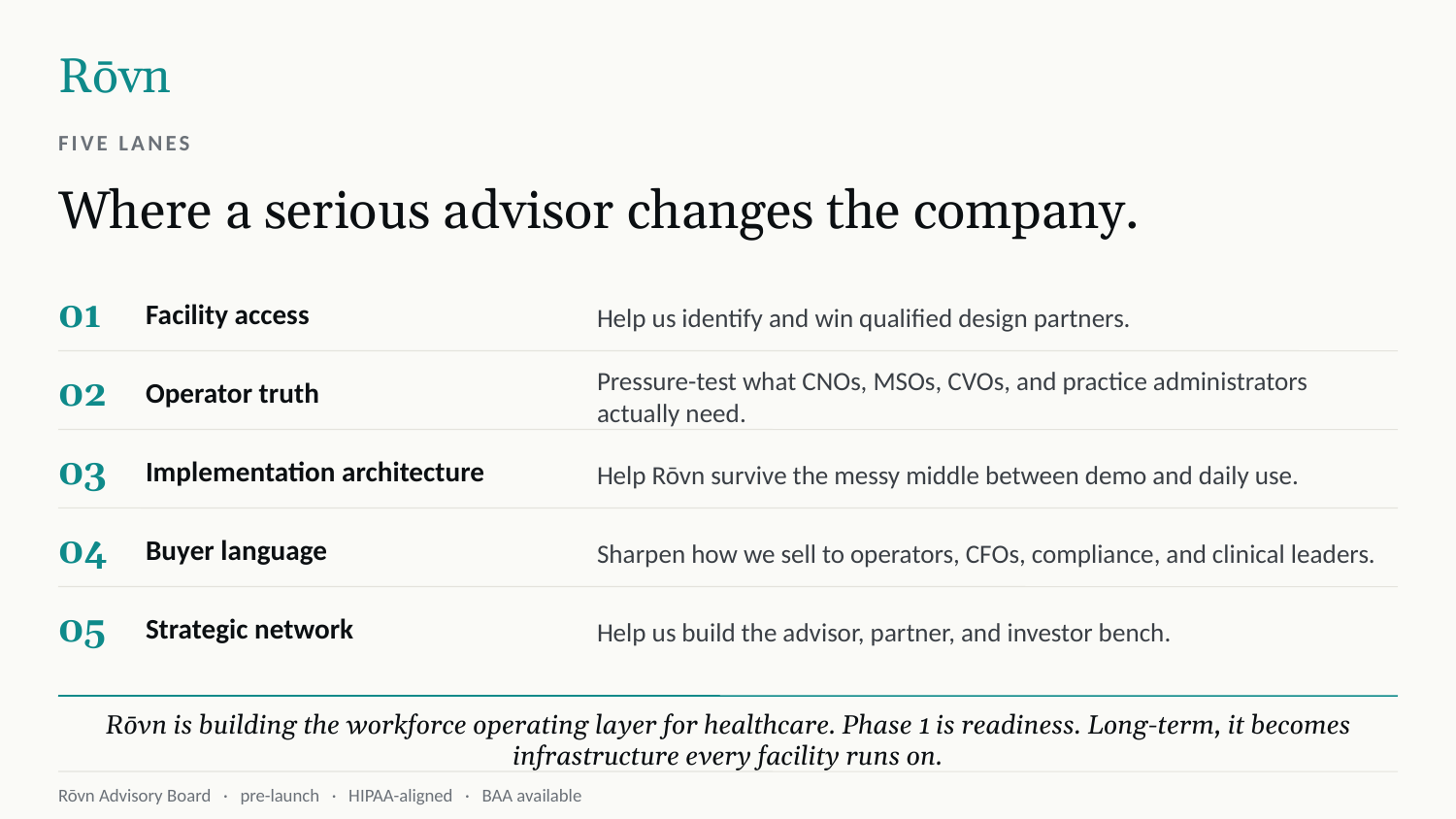

Rōvn
FIVE LANES
Where a serious advisor changes the company.
01
Facility access
Help us identify and win qualified design partners.

02
Operator truth
Pressure-test what CNOs, MSOs, CVOs, and practice administrators actually need.

03
Implementation architecture
Help Rōvn survive the messy middle between demo and daily use.

04
Buyer language
Sharpen how we sell to operators, CFOs, compliance, and clinical leaders.

05
Strategic network
Help us build the advisor, partner, and investor bench.

Rōvn is building the workforce operating layer for healthcare. Phase 1 is readiness. Long-term, it becomes infrastructure every facility runs on.

Rōvn Advisory Board   ·   pre-launch   ·   HIPAA-aligned   ·   BAA available